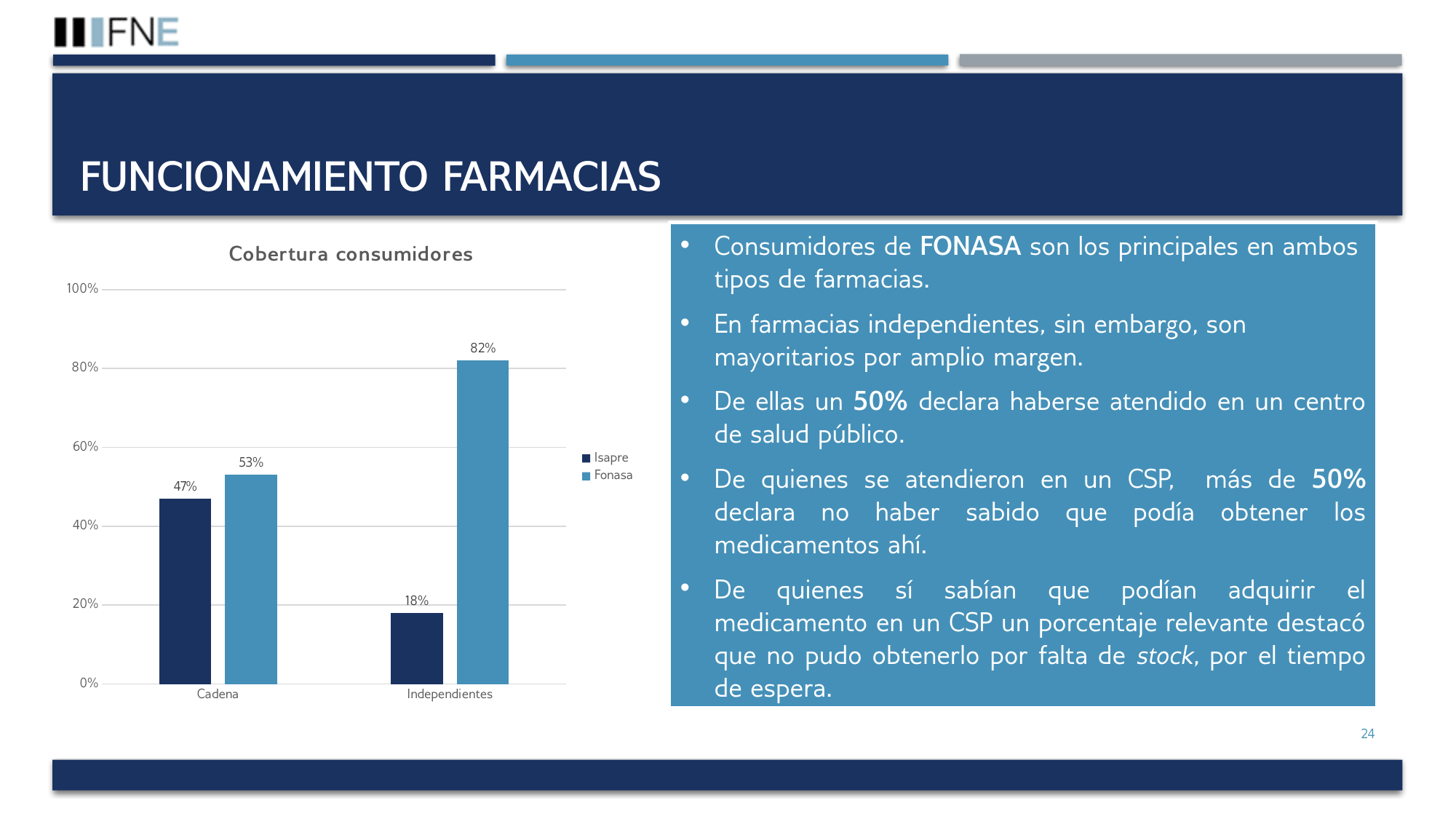

# Funcionamiento farmacias
Consumidores de FONASA son los principales en ambos tipos de farmacias.
En farmacias independientes, sin embargo, son mayoritarios por amplio margen.
De ellas un 50% declara haberse atendido en un centro de salud público.
De quienes se atendieron en un CSP,  más de 50% declara no haber sabido que podía obtener los medicamentos ahí.
De quienes sí sabían que podían adquirir el medicamento en un CSP un porcentaje relevante destacó que no pudo obtenerlo por falta de stock, por el tiempo de espera.

### Chart: Cobertura consumidores

| Category | Isapre | Fonasa |
|---|---|---|
| Cadena | 0.47 | 0.53 |
| Independientes | 0.18 | 0.82 |
24